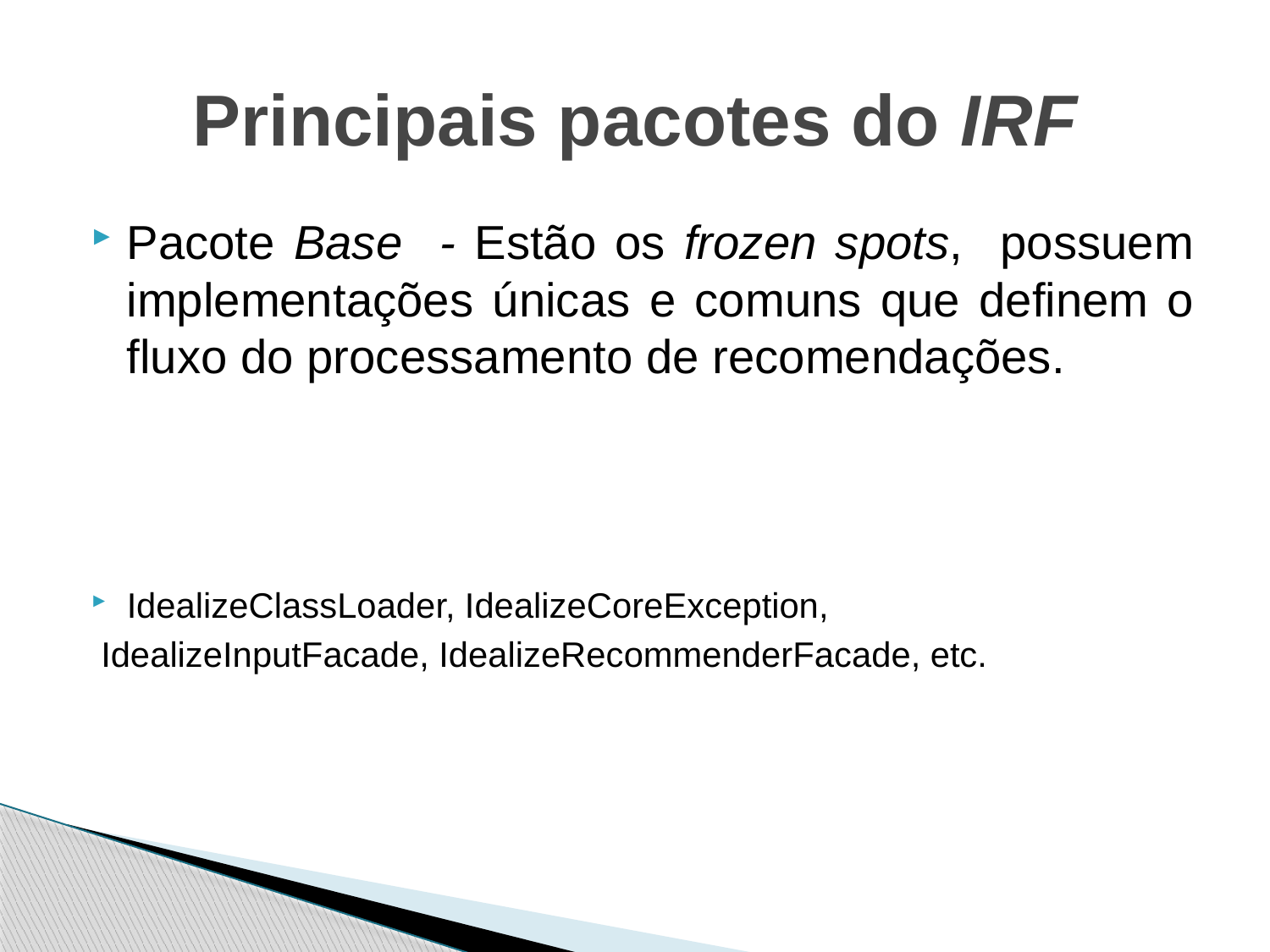

# Principais pacotes do IRF
Pacote Base  - Estão os frozen spots,  possuem implementações únicas e comuns que definem o fluxo do processamento de recomendações.

IdealizeClassLoader, IdealizeCoreException,
 IdealizeInputFacade, IdealizeRecommenderFacade, etc.